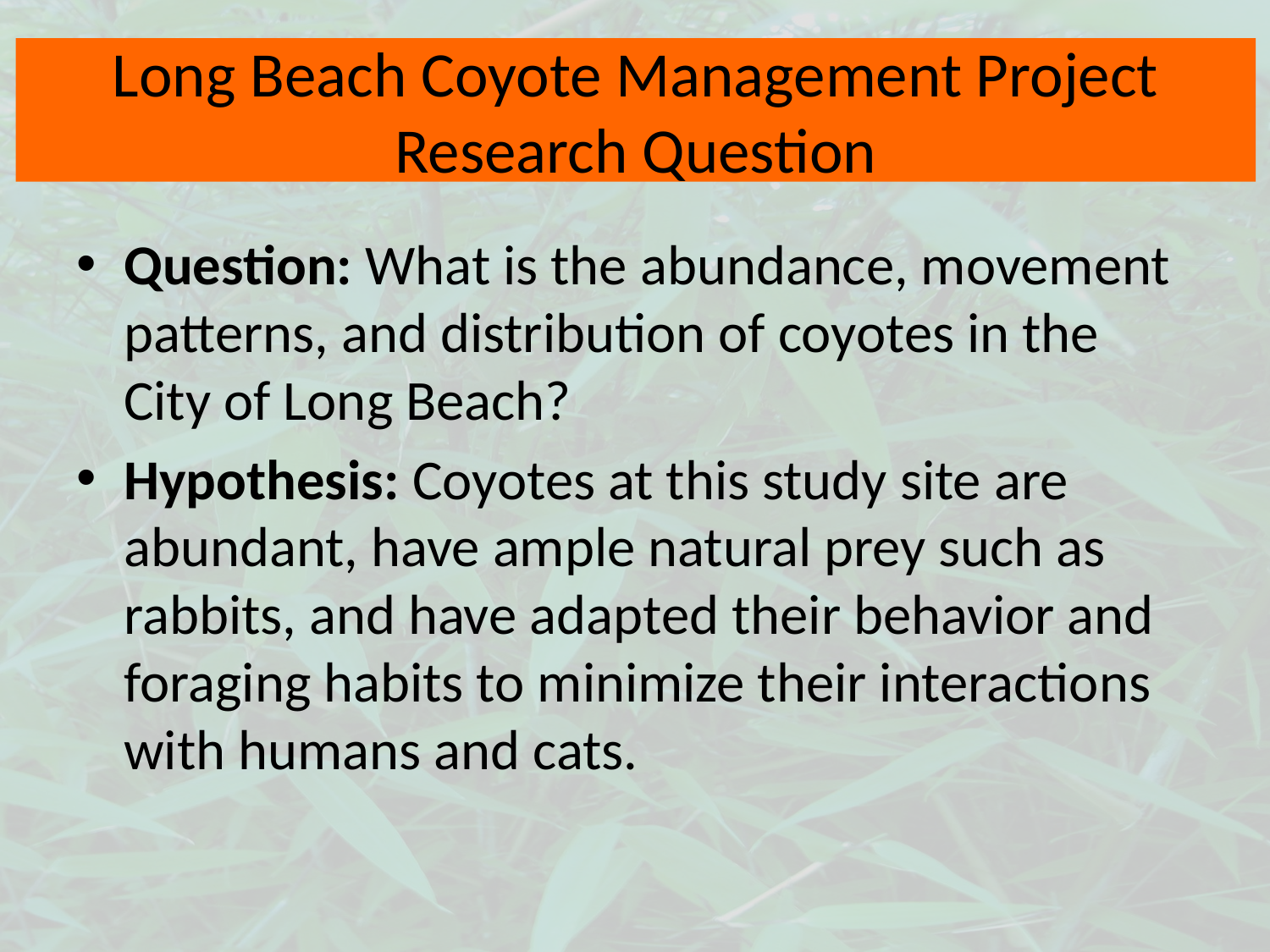

Long Beach Coyote Management Project
Research Question
#
Question: What is the abundance, movement patterns, and distribution of coyotes in the City of Long Beach?
Hypothesis: Coyotes at this study site are abundant, have ample natural prey such as rabbits, and have adapted their behavior and foraging habits to minimize their interactions with humans and cats.